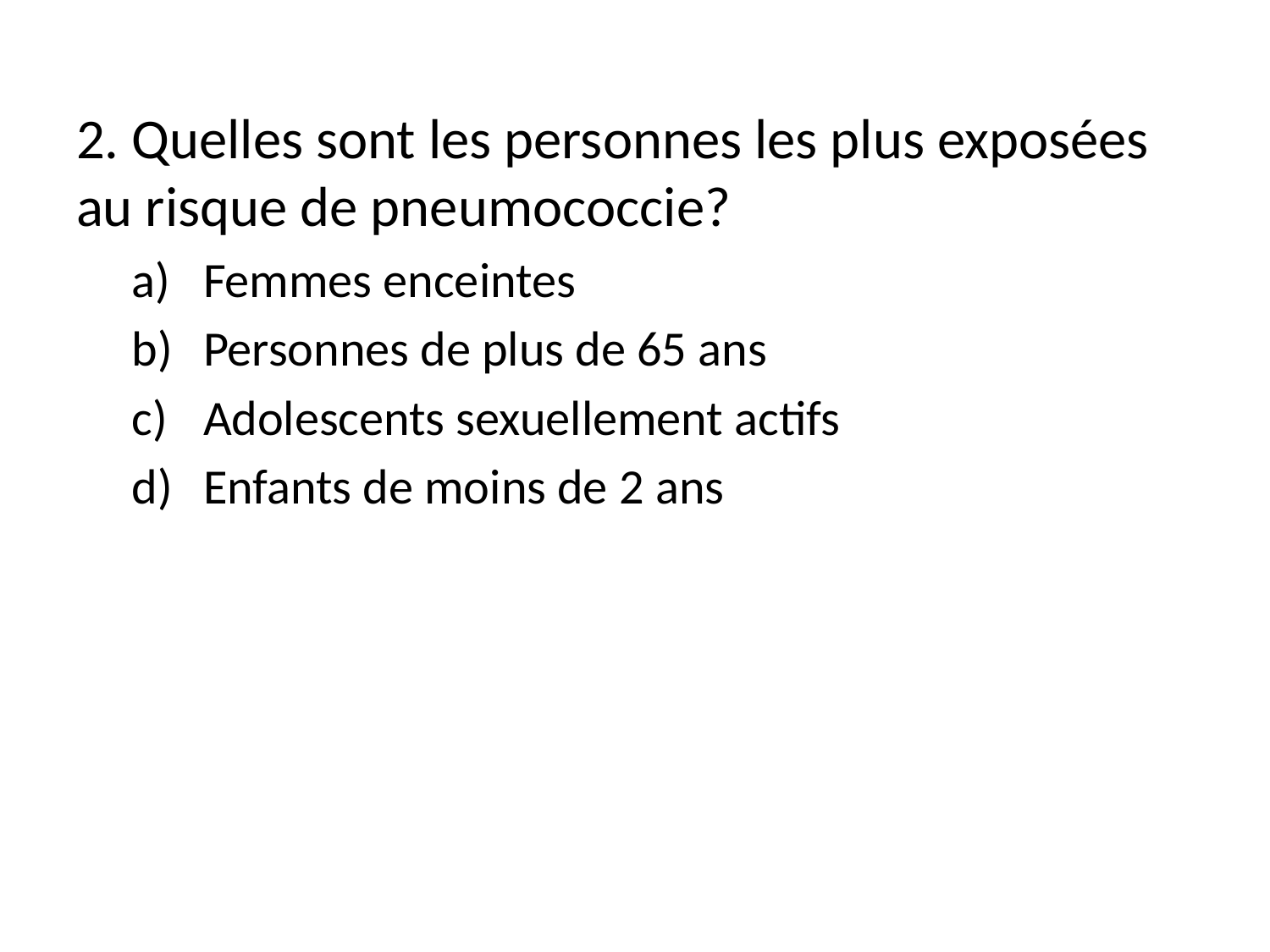

2. Quelles sont les personnes les plus exposées au risque de pneumococcie?
Femmes enceintes
Personnes de plus de 65 ans
Adolescents sexuellement actifs
Enfants de moins de 2 ans